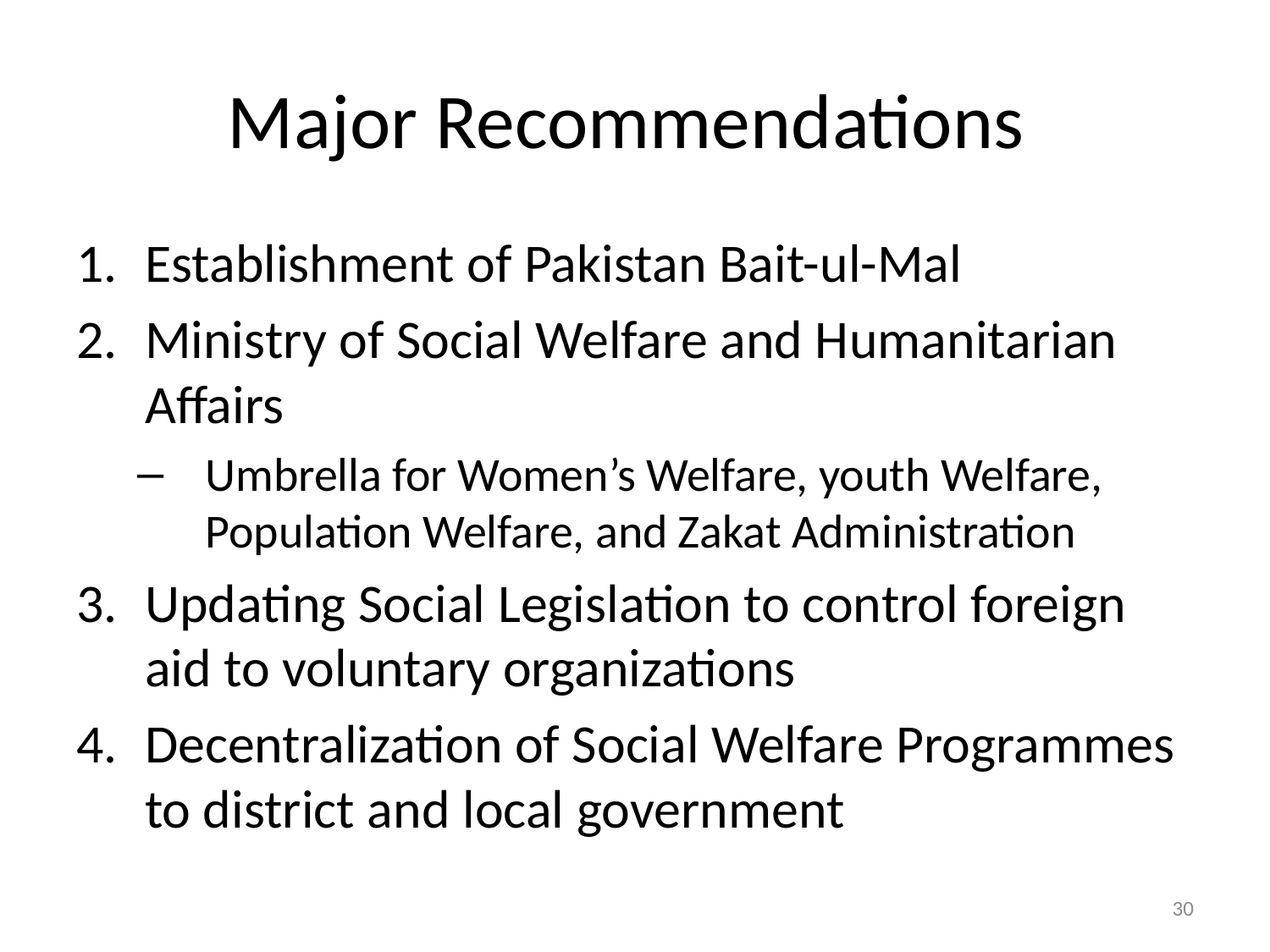

# Major Recommendations
Establishment of Pakistan Bait-ul-Mal
Ministry of Social Welfare and Humanitarian Affairs
Umbrella for Women’s Welfare, youth Welfare, Population Welfare, and Zakat Administration
Updating Social Legislation to control foreign aid to voluntary organizations
Decentralization of Social Welfare Programmes to district and local government
30